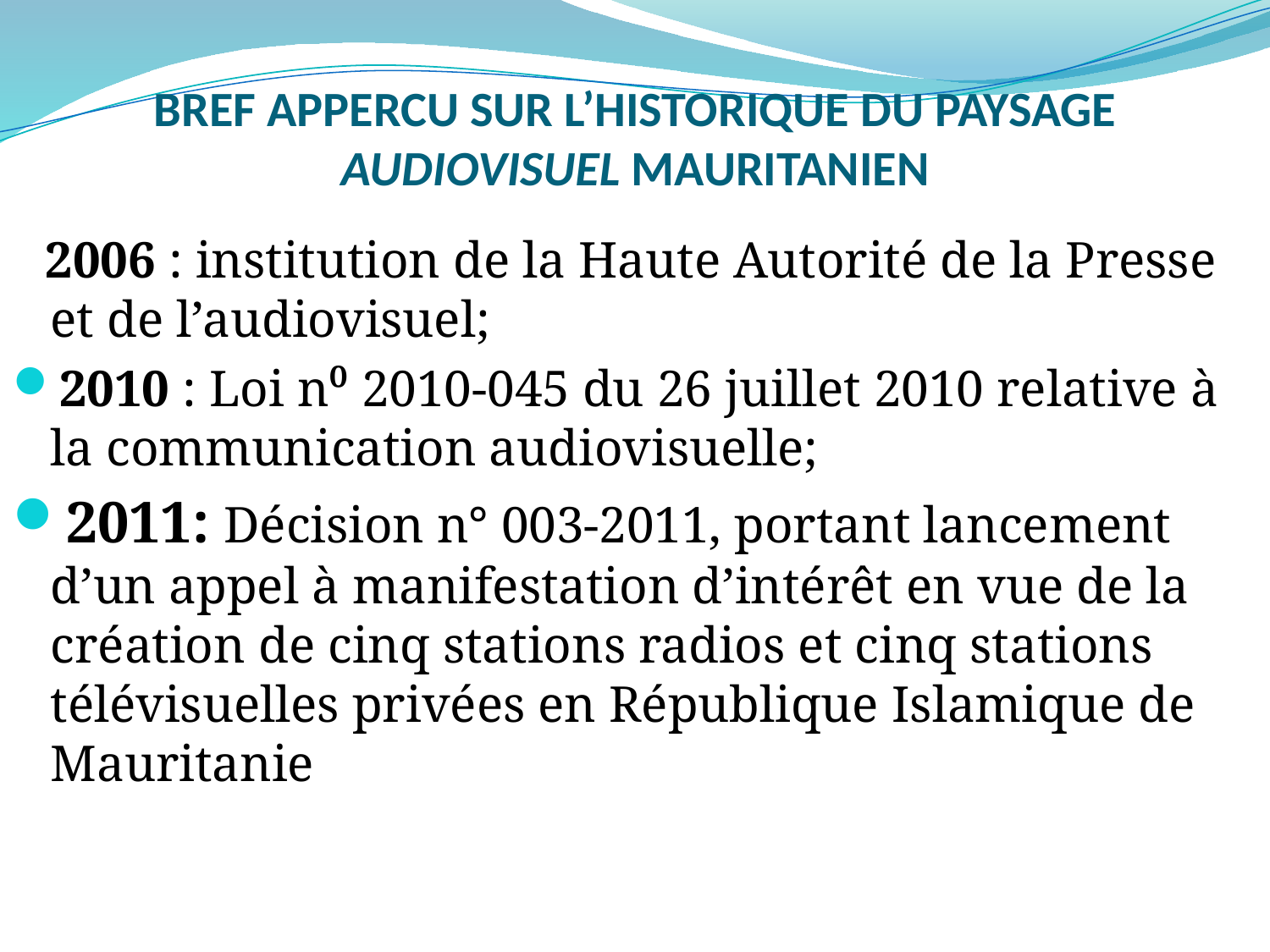

# BREF APPERCU SUR L’HISTORIQUE DU PAYSAGE AUDIOVISUEL MAURITANIEN
   2006 : institution de la Haute Autorité de la Presse et de l’audiovisuel;
2010 : Loi n⁰ 2010-045 du 26 juillet 2010 relative à la communication audiovisuelle;
2011: Décision n° 003-2011, portant lancement d’un appel à manifestation d’intérêt en vue de la création de cinq stations radios et cinq stations télévisuelles privées en République Islamique de Mauritanie